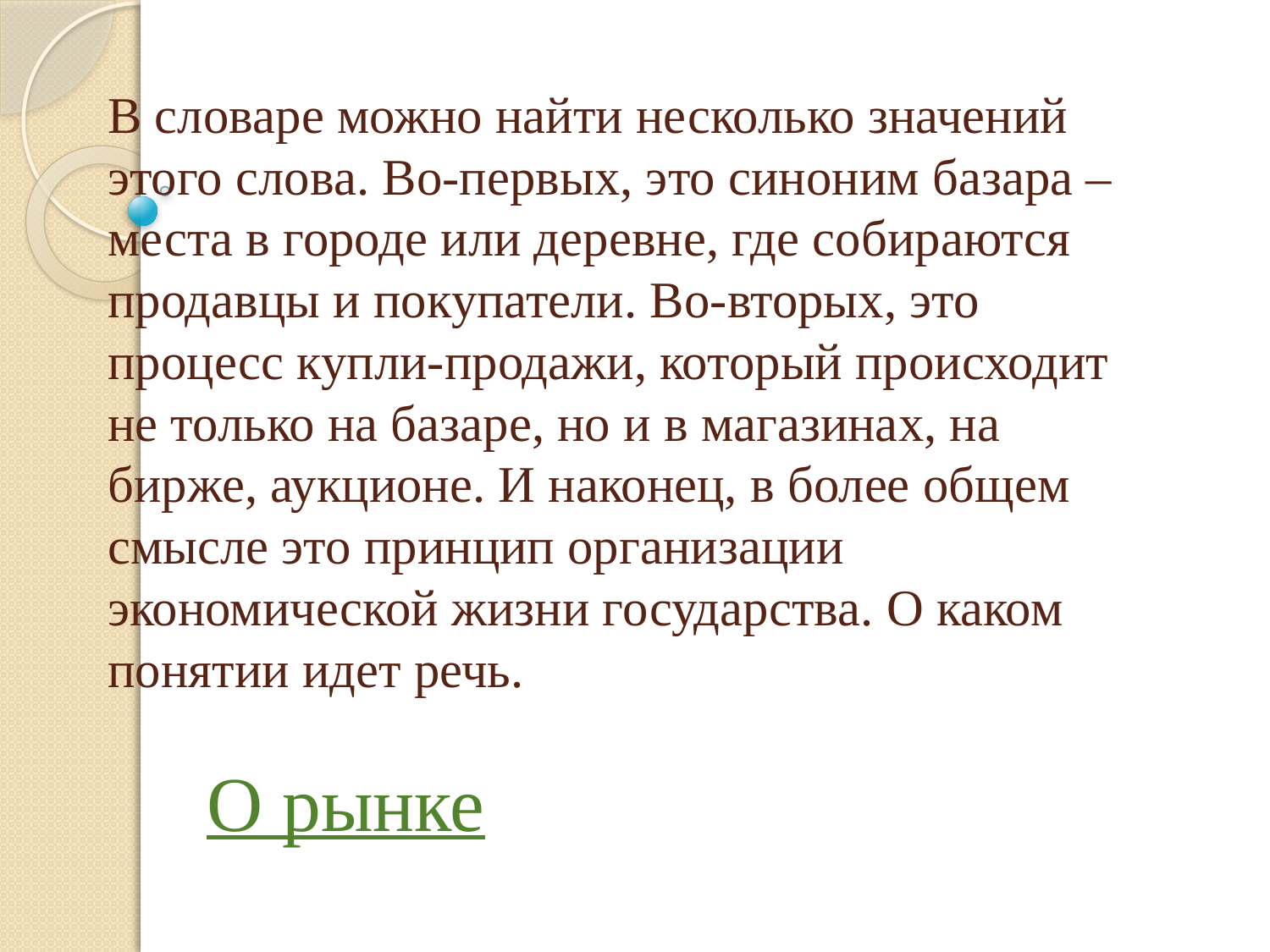

# В словаре можно найти несколько значений этого слова. Во-первых, это синоним базара – места в городе или деревне, где собираются продавцы и покупатели. Во-вторых, это процесс купли-продажи, который происходит не только на базаре, но и в магазинах, на бирже, аукционе. И наконец, в более общем смысле это принцип организации экономической жизни государства. О каком понятии идет речь.
О рынке